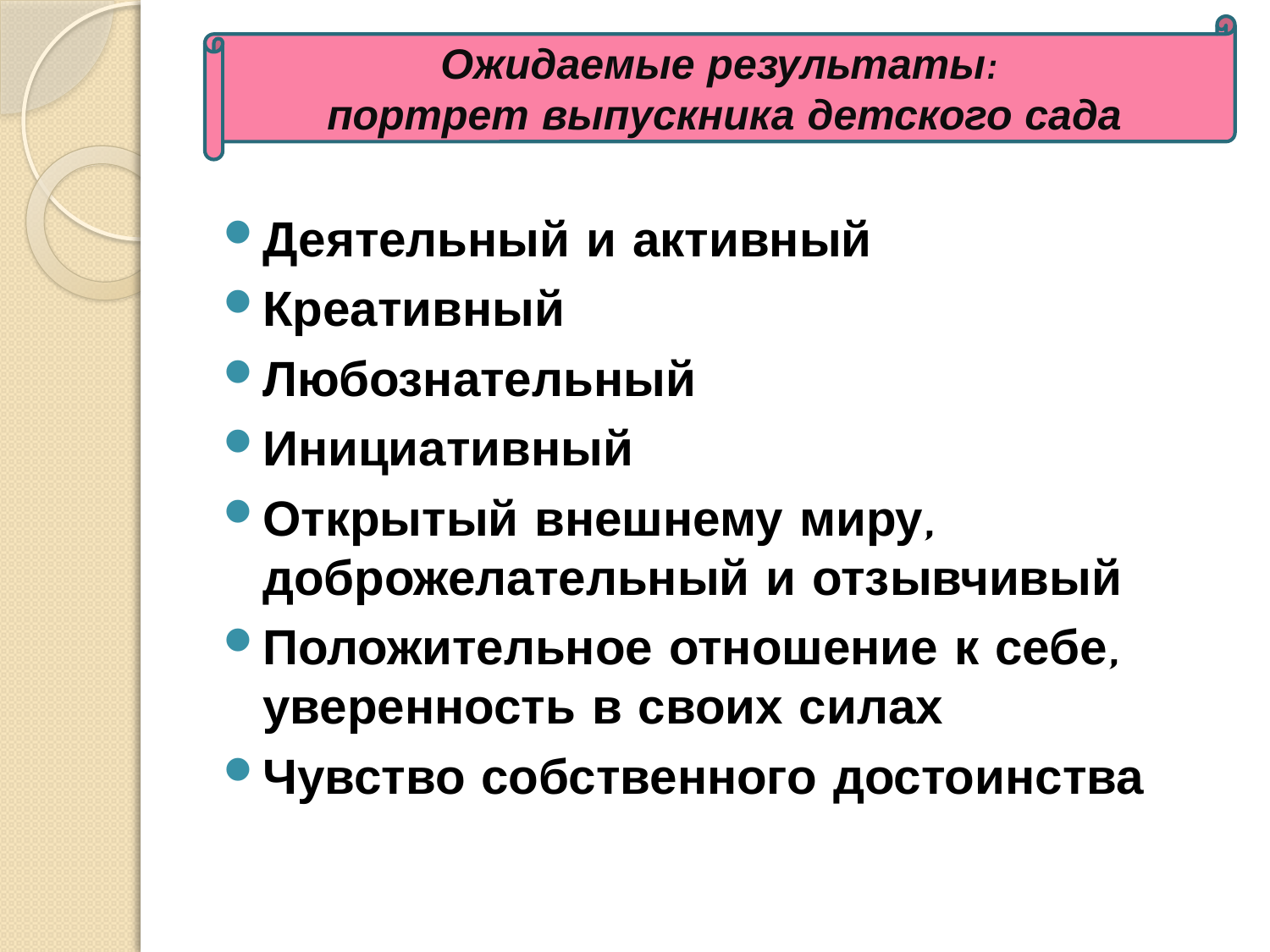

Ожидаемые результаты:
портрет выпускника детского сада
Деятельный и активный
Креативный
Любознательный
Инициативный
Открытый внешнему миру, доброжелательный и отзывчивый
Положительное отношение к себе, уверенность в своих силах
Чувство собственного достоинства